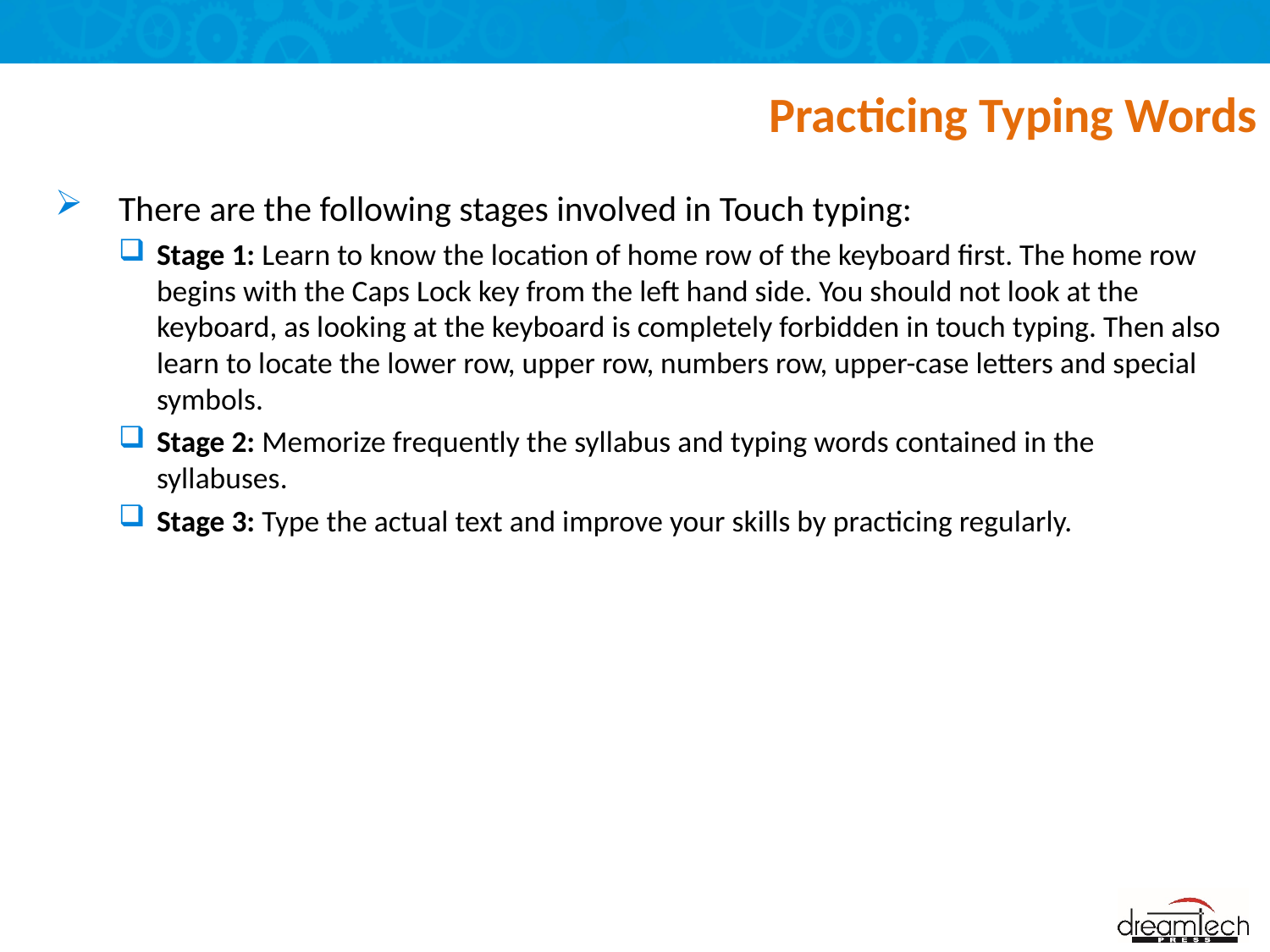

# Practicing Typing Words
There are the following stages involved in Touch typing:
Stage 1: Learn to know the location of home row of the keyboard first. The home row begins with the Caps Lock key from the left hand side. You should not look at the keyboard, as looking at the keyboard is completely forbidden in touch typing. Then also learn to locate the lower row, upper row, numbers row, upper-case letters and special symbols.
Stage 2: Memorize frequently the syllabus and typing words contained in the syllabuses.
Stage 3: Type the actual text and improve your skills by practicing regularly.